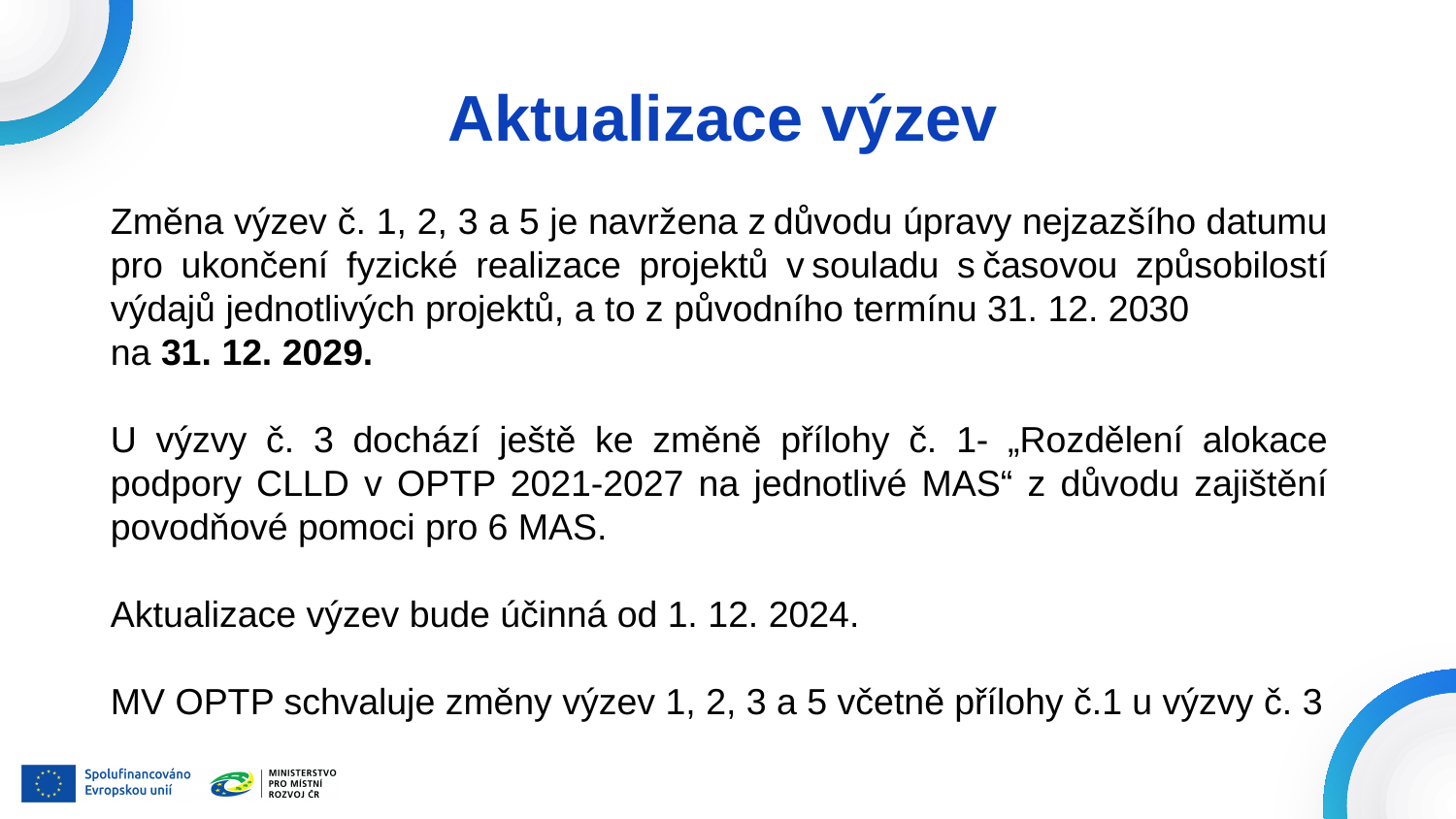

# Aktualizace výzev
Změna výzev č. 1, 2, 3 a 5 je navržena z důvodu úpravy nejzazšího datumu pro ukončení fyzické realizace projektů v souladu s časovou způsobilostí výdajů jednotlivých projektů, a to z původního termínu 31. 12. 2030
na 31. 12. 2029.

U výzvy č. 3 dochází ještě ke změně přílohy č. 1- „Rozdělení alokace podpory CLLD v OPTP 2021-2027 na jednotlivé MAS“ z důvodu zajištění povodňové pomoci pro 6 MAS.

Aktualizace výzev bude účinná od 1. 12. 2024.

MV OPTP schvaluje změny výzev 1, 2, 3 a 5 včetně přílohy č.1 u výzvy č. 3